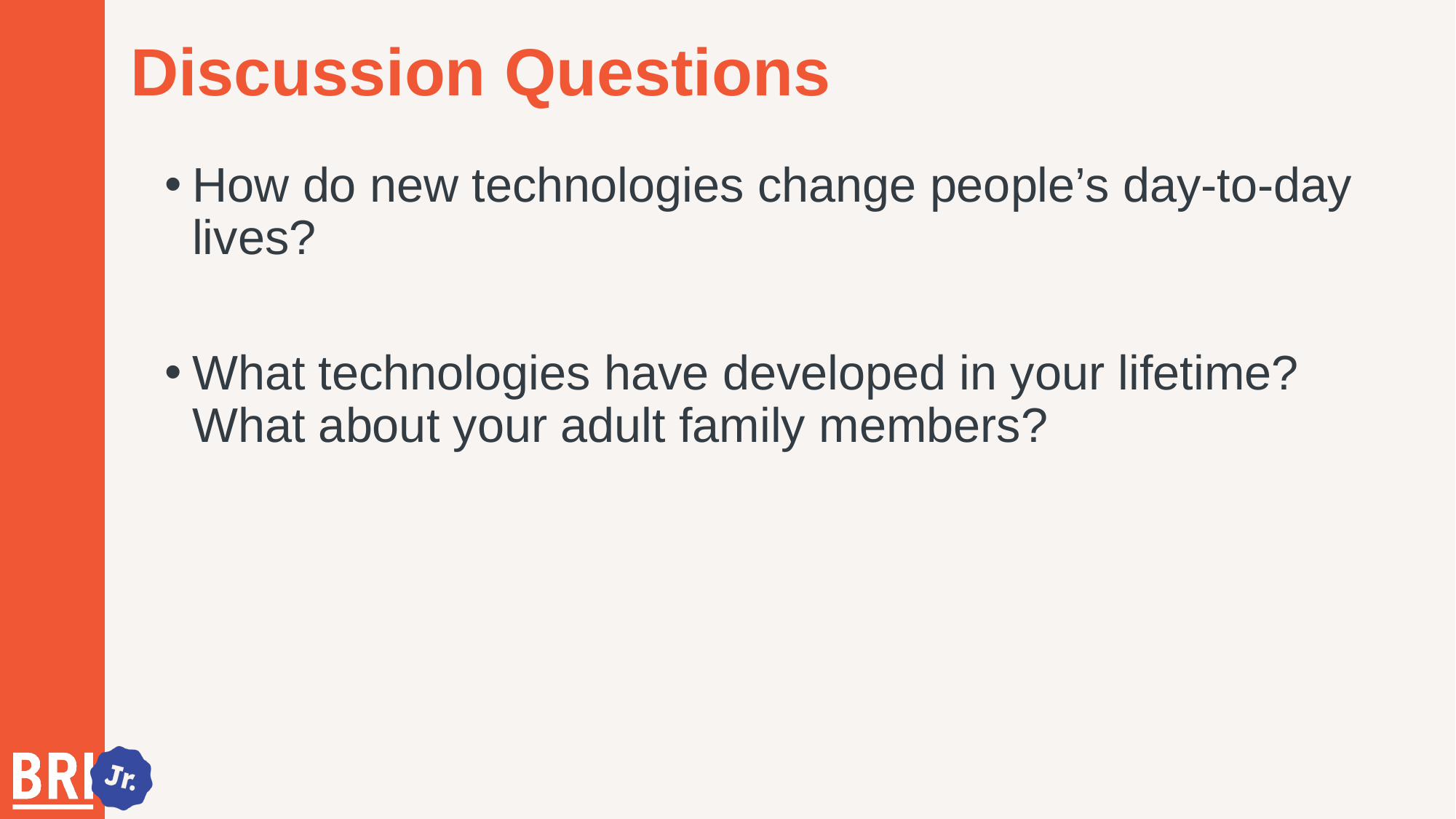

# Discussion Questions
How do new technologies change people’s day-to-day lives?

What technologies have developed in your lifetime? What about your adult family members?